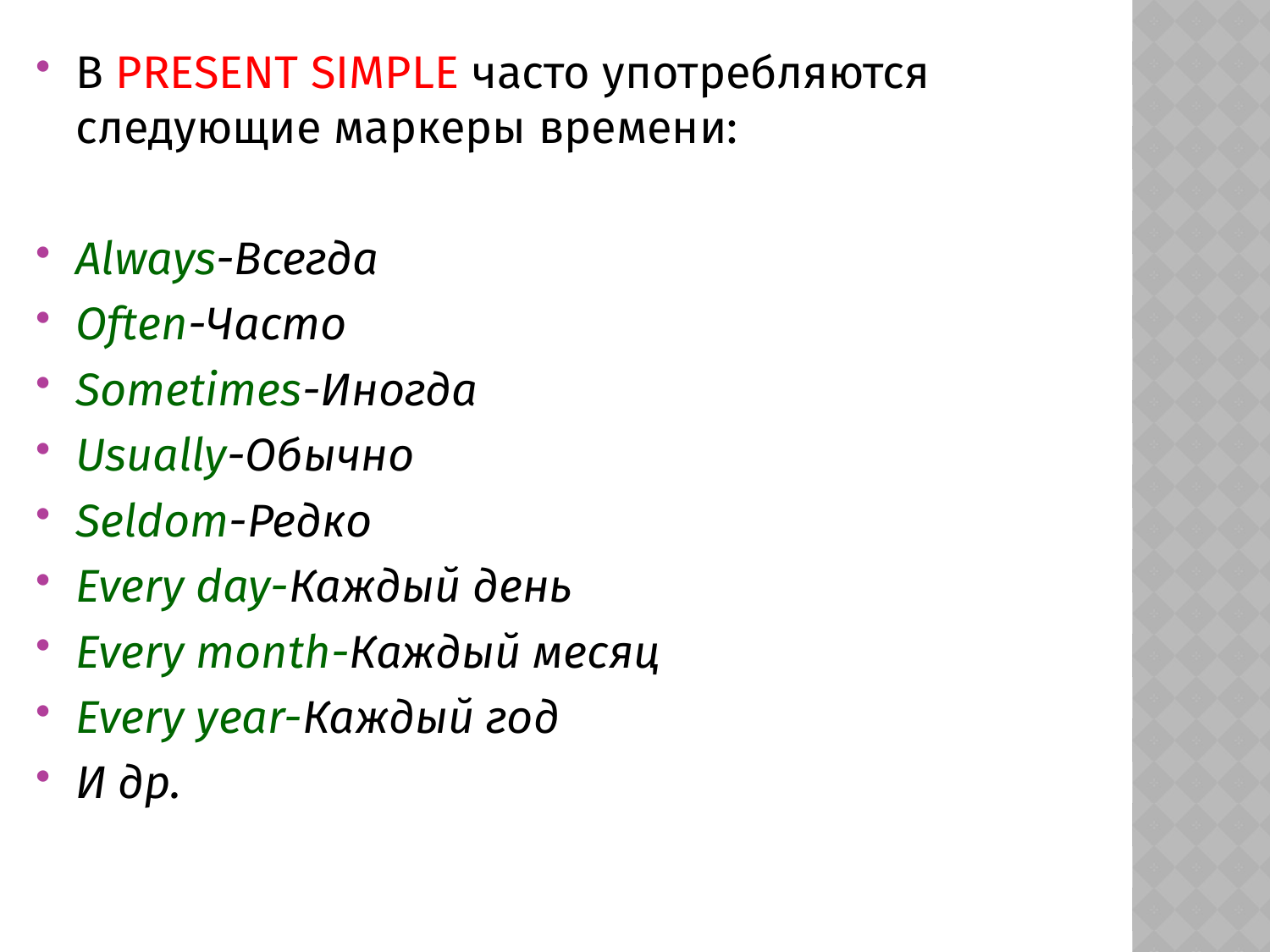

В PRESENT SIMPLE часто употребляются следующие маркеры времени:

Always-Всегда
Often-Часто
Sometimes-Иногда
Usually-Обычно
Seldom-Редко
Every day-Каждый день
Every month-Каждый месяц
Every year-Каждый год
И др.